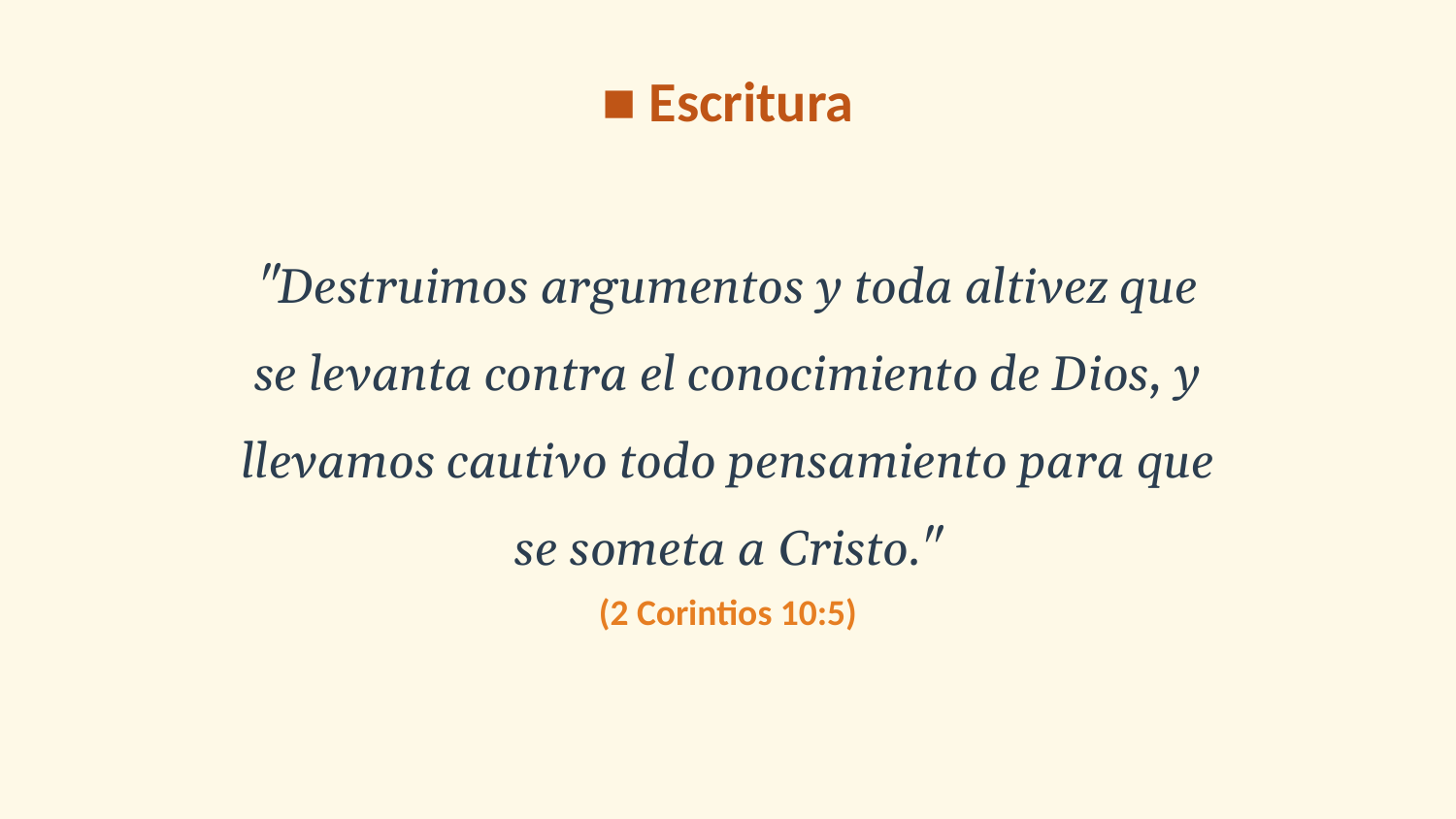

■ Escritura
"Destruimos argumentos y toda altivez que se levanta contra el conocimiento de Dios, y llevamos cautivo todo pensamiento para que se someta a Cristo."
(2 Corintios 10:5)